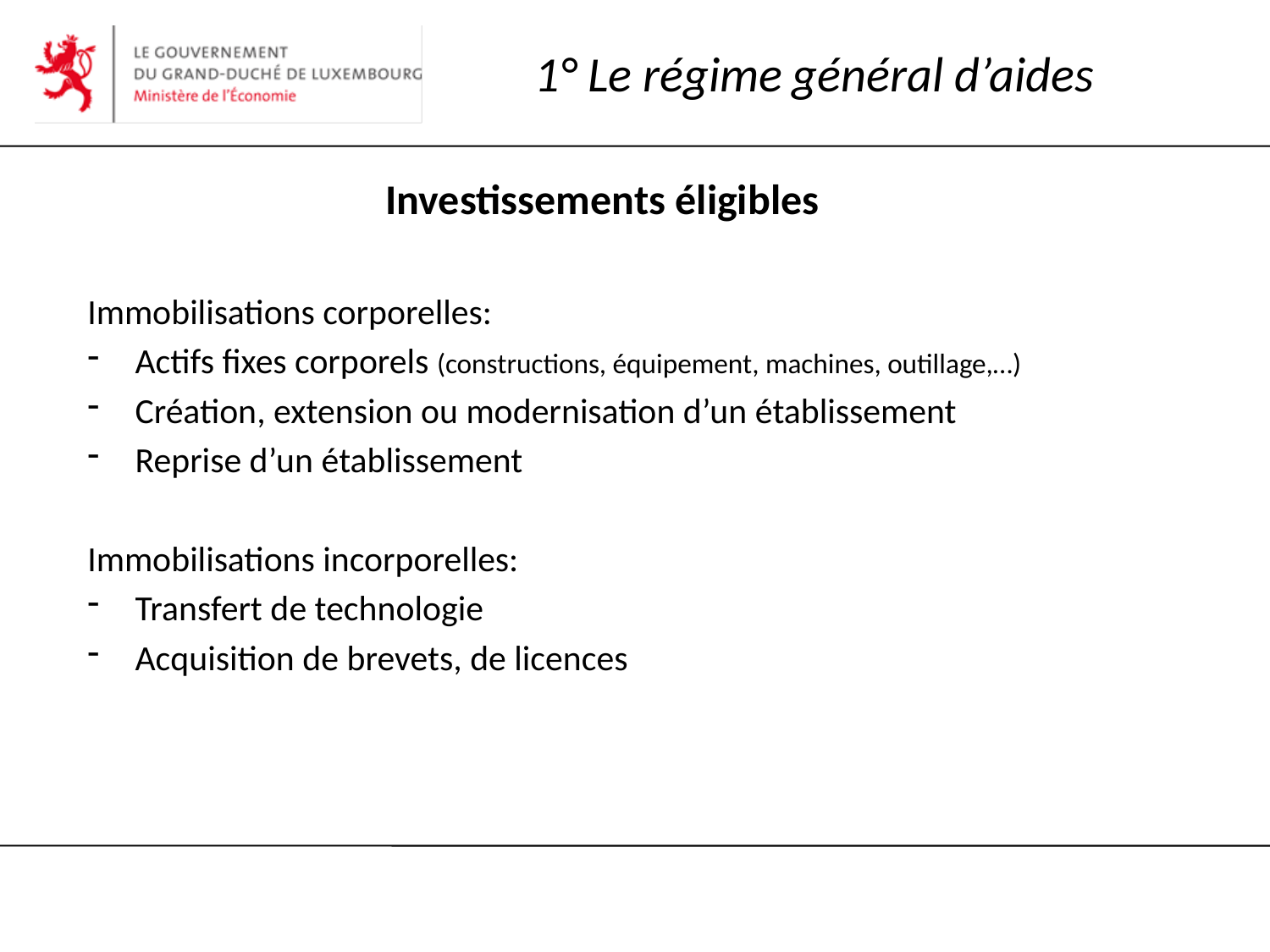

# 1° Le régime général d’aides
Investissements éligibles

Immobilisations corporelles:
Actifs fixes corporels (constructions, équipement, machines, outillage,…)
Création, extension ou modernisation d’un établissement
Reprise d’un établissement

Immobilisations incorporelles:
Transfert de technologie
Acquisition de brevets, de licences